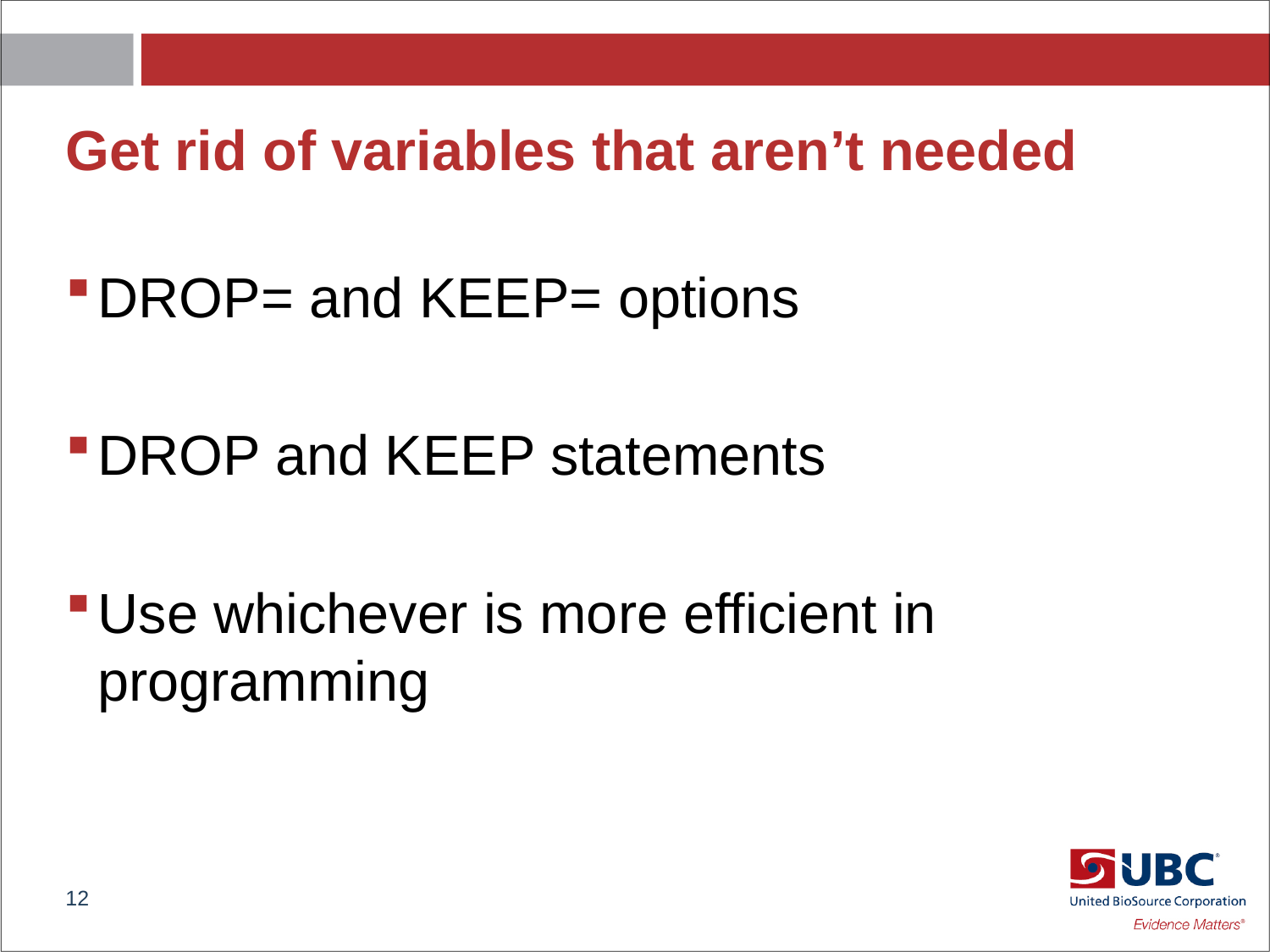

# Get rid of variables that aren’t needed

DROP= and KEEP= options

DROP and KEEP statements

Use whichever is more efficient in programming
12